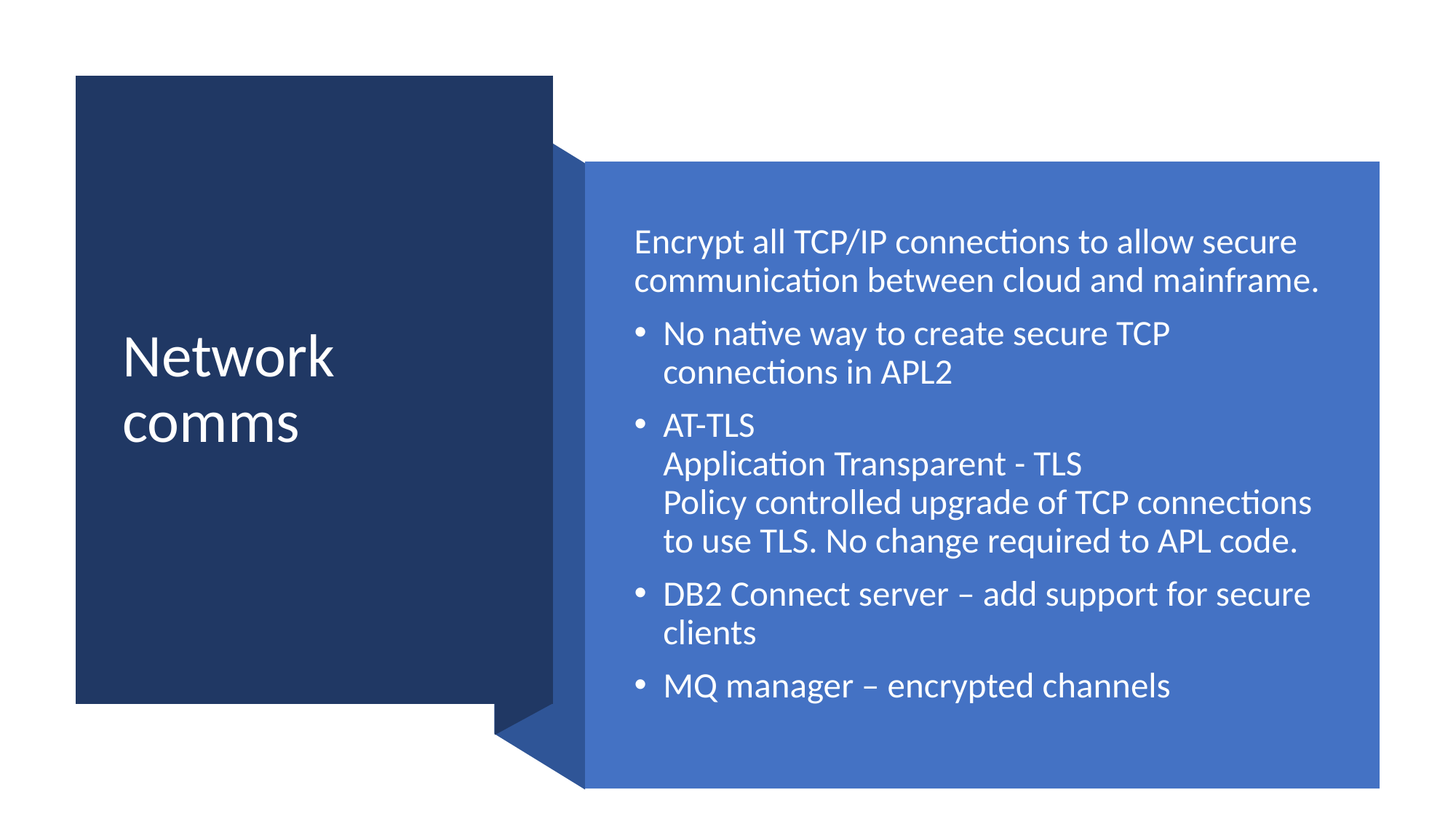

# Network comms

Encrypt all TCP/IP connections to allow secure communication between cloud and mainframe.
No native way to create secure TCP connections in APL2
AT-TLS
Application Transparent - TLS
Policy controlled upgrade of TCP connections to use TLS. No change required to APL code.
DB2 Connect server – add support for secure clients
MQ manager – encrypted channels